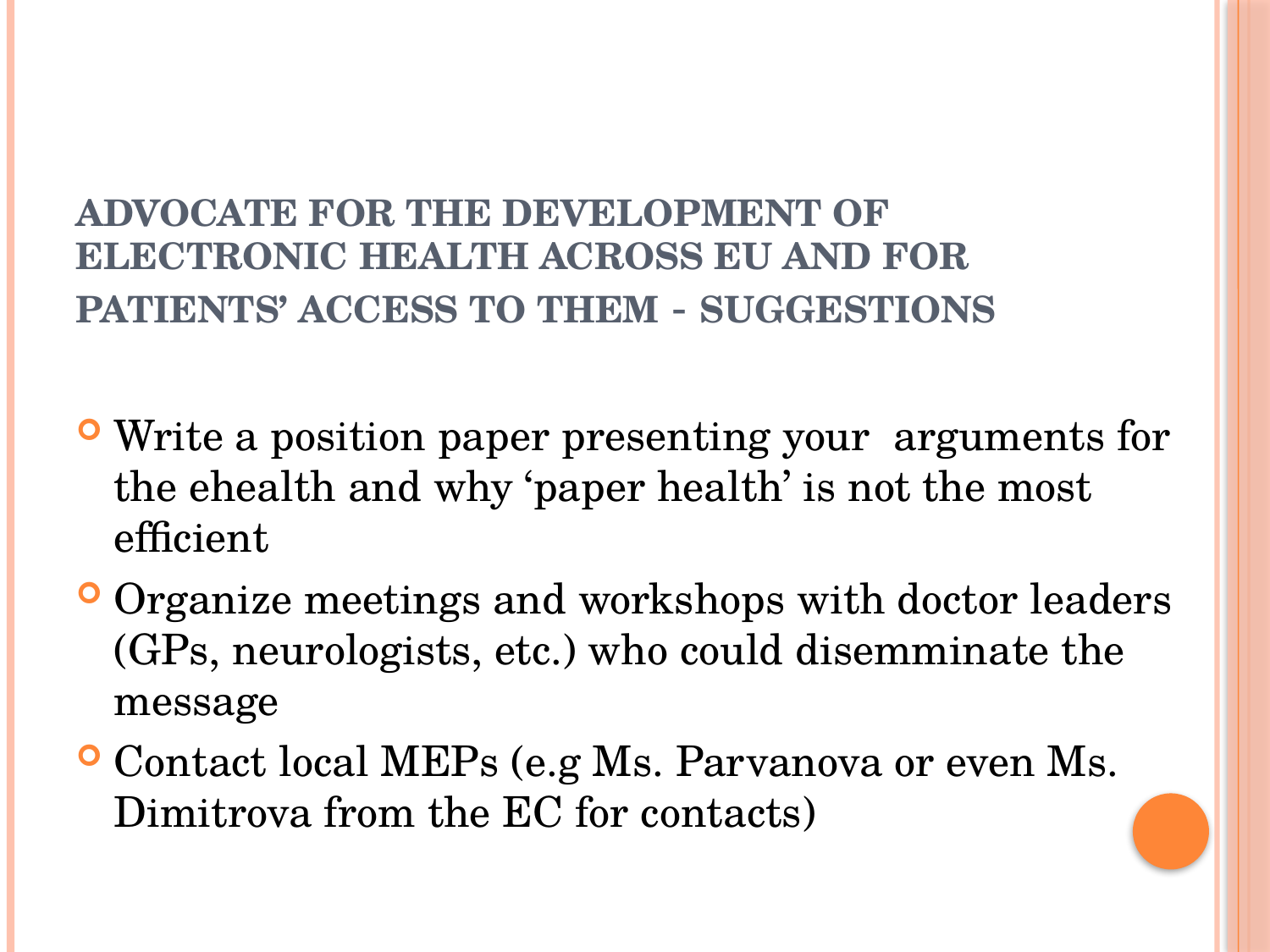

# Advocate for the development of electronic health across EU and for patients’ access to them - suggestions
Write a position paper presenting your  arguments for the ehealth and why ‘paper health’ is not the most efficient
Organize meetings and workshops with doctor leaders (GPs, neurologists, etc.) who could disemminate the message
Contact local MEPs (e.g Ms. Parvanova or even Ms. Dimitrova from the EC for contacts)